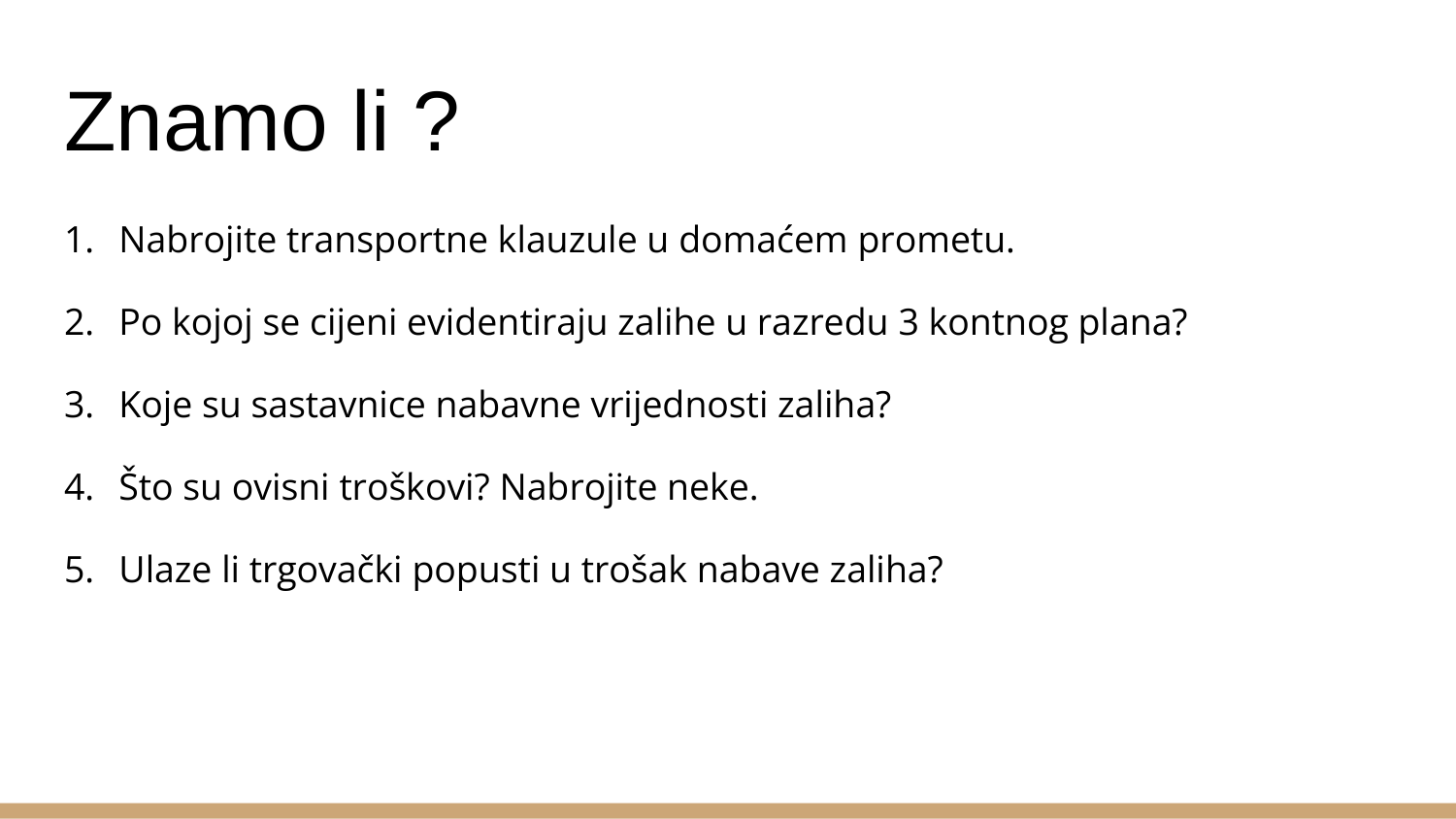

# Znamo li ?
Nabrojite transportne klauzule u domaćem prometu.
Po kojoj se cijeni evidentiraju zalihe u razredu 3 kontnog plana?
Koje su sastavnice nabavne vrijednosti zaliha?
Što su ovisni troškovi? Nabrojite neke.
Ulaze li trgovački popusti u trošak nabave zaliha?